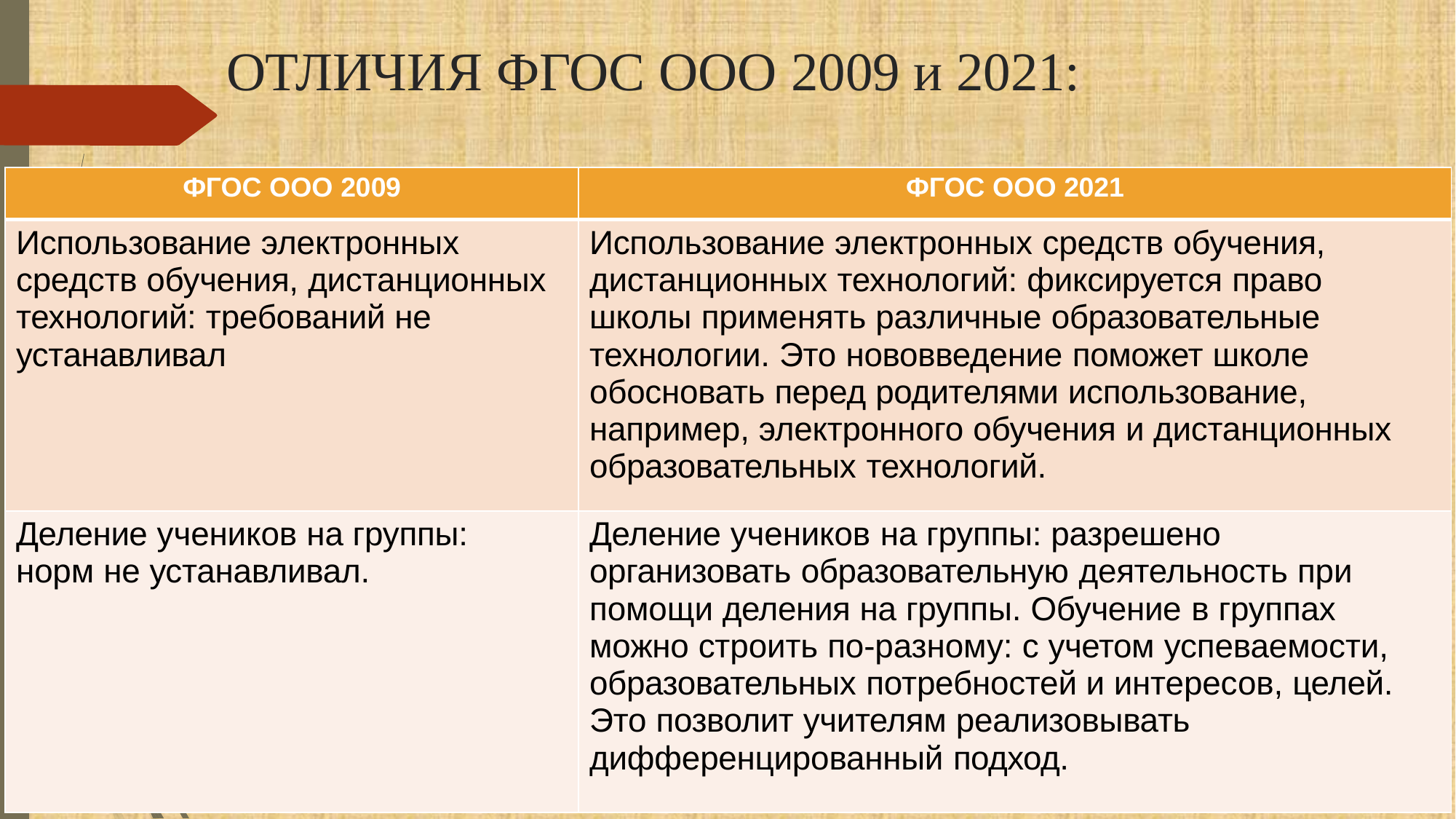

# ОТЛИЧИЯ ФГОС ООО 2009 и 2021:
| ФГОС ООО 2009 | ФГОС ООО 2021 |
| --- | --- |
| Использование электронных средств обучения, дистанционных технологий: требований не устанавливал | Использование электронных средств обучения, дистанционных технологий: фиксируется право школы применять различные образовательные технологии. Это нововведение поможет школе обосновать перед родителями использование, например, электронного обучения и дистанционных образовательных технологий. |
| Деление учеников на группы: норм не устанавливал. | Деление учеников на группы: разрешено организовать образовательную деятельность при помощи деления на группы. Обучение в группах можно строить по-разному: с учетом успеваемости, образовательных потребностей и интересов, целей. Это позволит учителям реализовывать дифференцированный подход. |